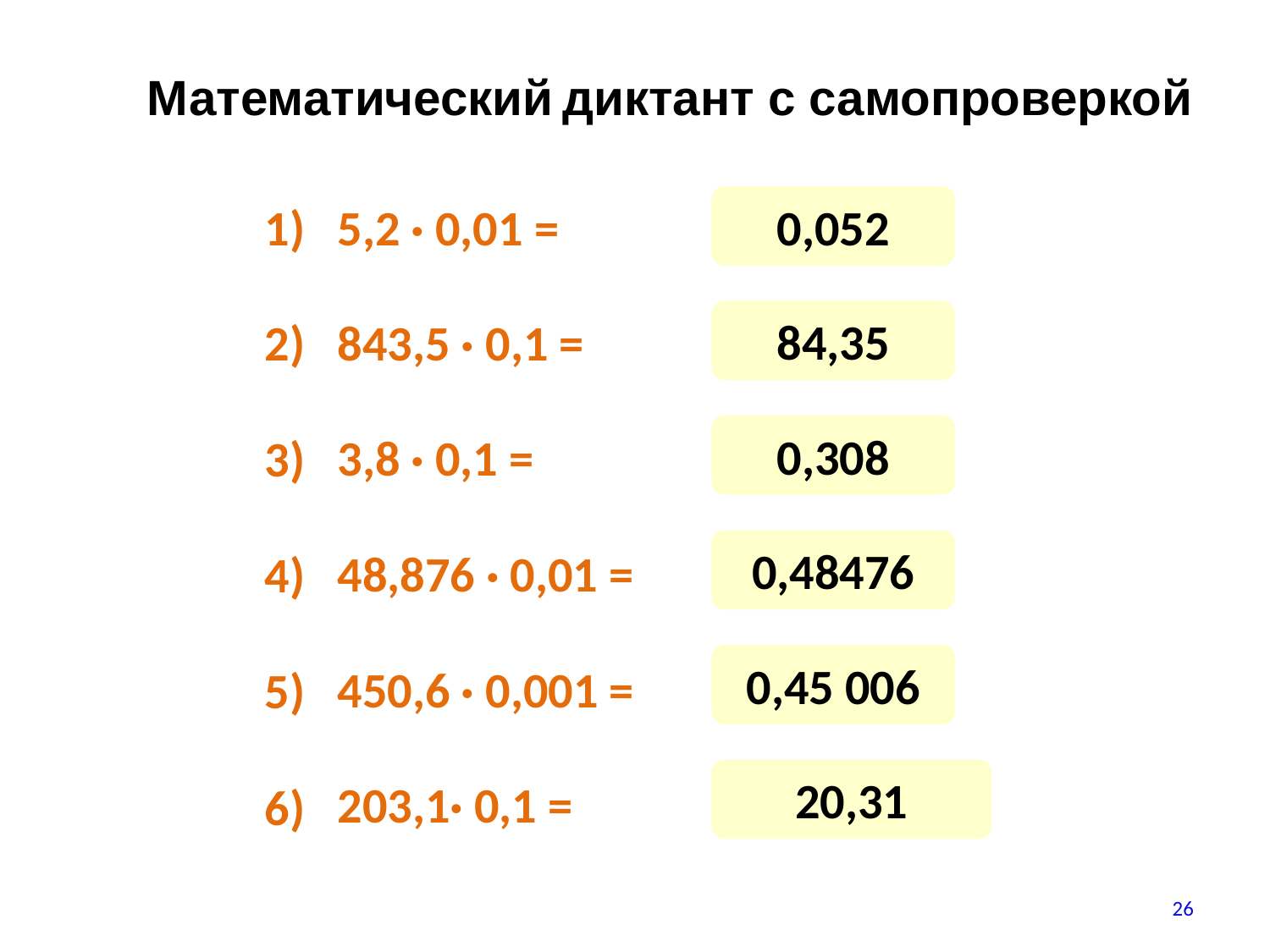

Математический диктант с самопроверкой
0,052
1)
5,2 · 0,01 =
84,35
843,5 · 0,1 =
2)
0,308
3,8 · 0,1 =
3)
0,48476
48,876 · 0,01 =
4)
0,45 006
450,6 · 0,001 =
5)
20,31
203,1· 0,1 =
6)
26